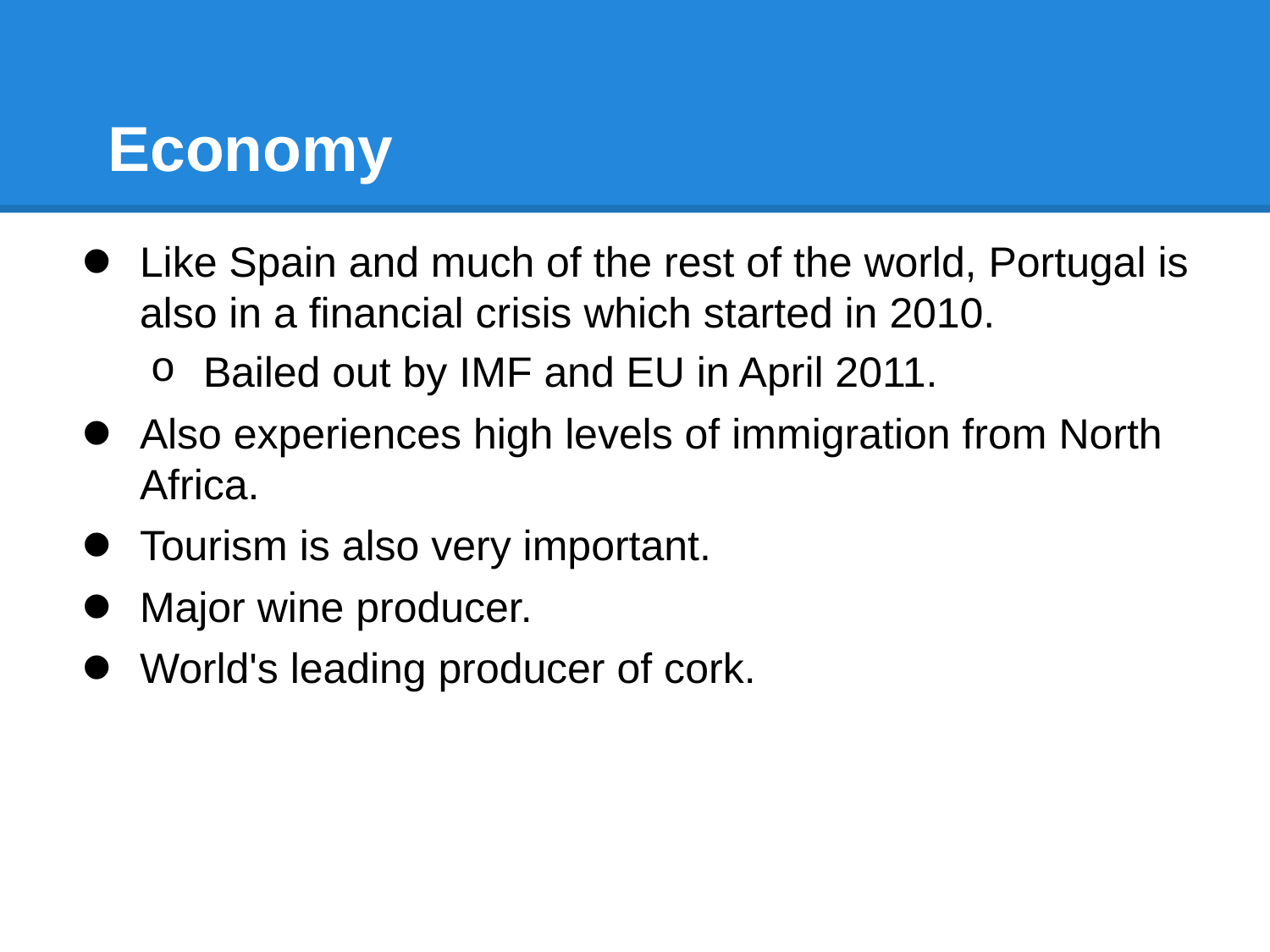

# Economy
Like Spain and much of the rest of the world, Portugal is also in a financial crisis which started in 2010.
Bailed out by IMF and EU in April 2011.
Also experiences high levels of immigration from North Africa.
Tourism is also very important.
Major wine producer.
World's leading producer of cork.